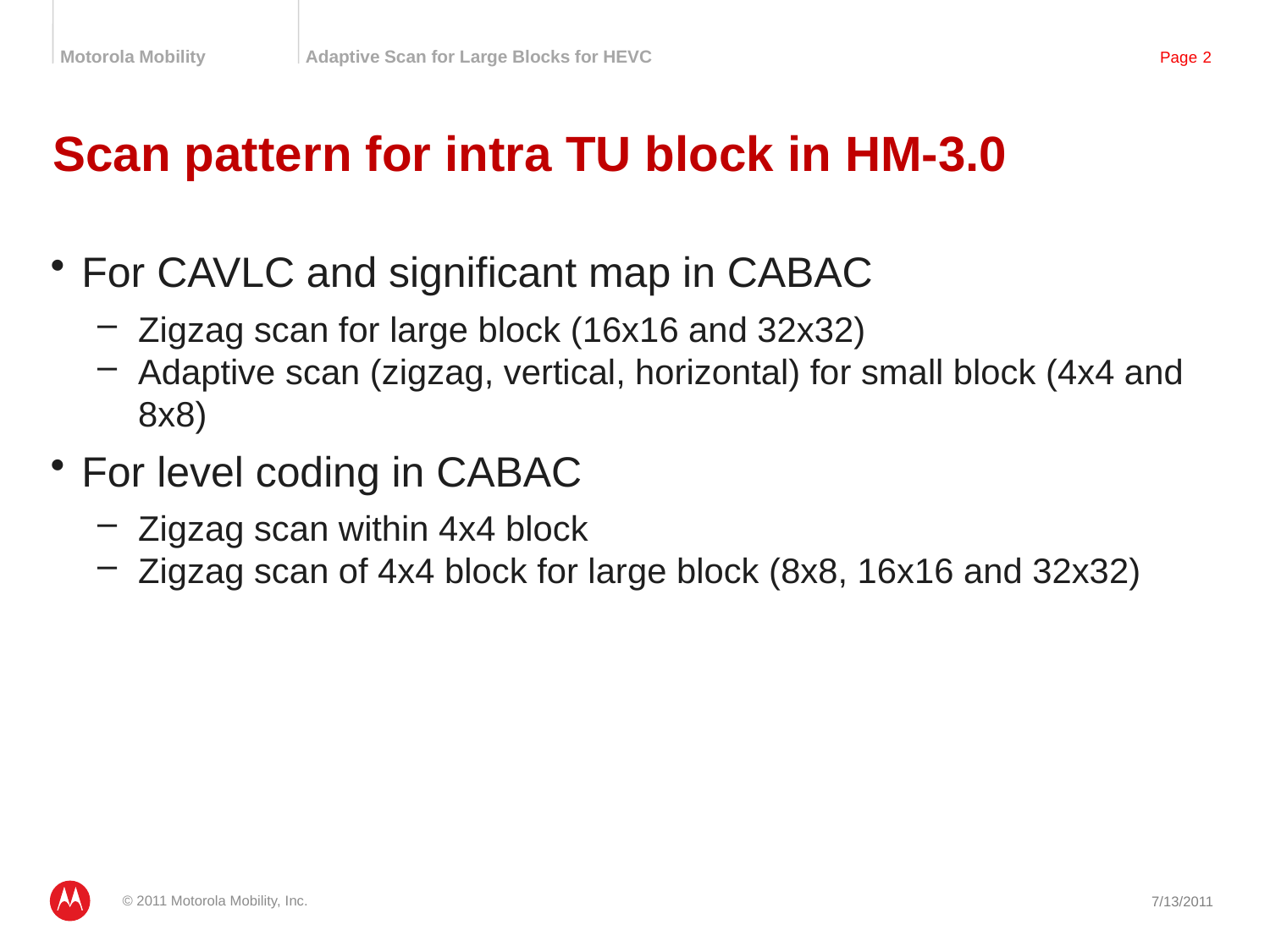

# Scan pattern for intra TU block in HM-3.0
For CAVLC and significant map in CABAC
Zigzag scan for large block (16x16 and 32x32)
Adaptive scan (zigzag, vertical, horizontal) for small block (4x4 and 8x8)
For level coding in CABAC
Zigzag scan within 4x4 block
Zigzag scan of 4x4 block for large block (8x8, 16x16 and 32x32)

© 2011 Motorola Mobility, Inc.
7/13/2011